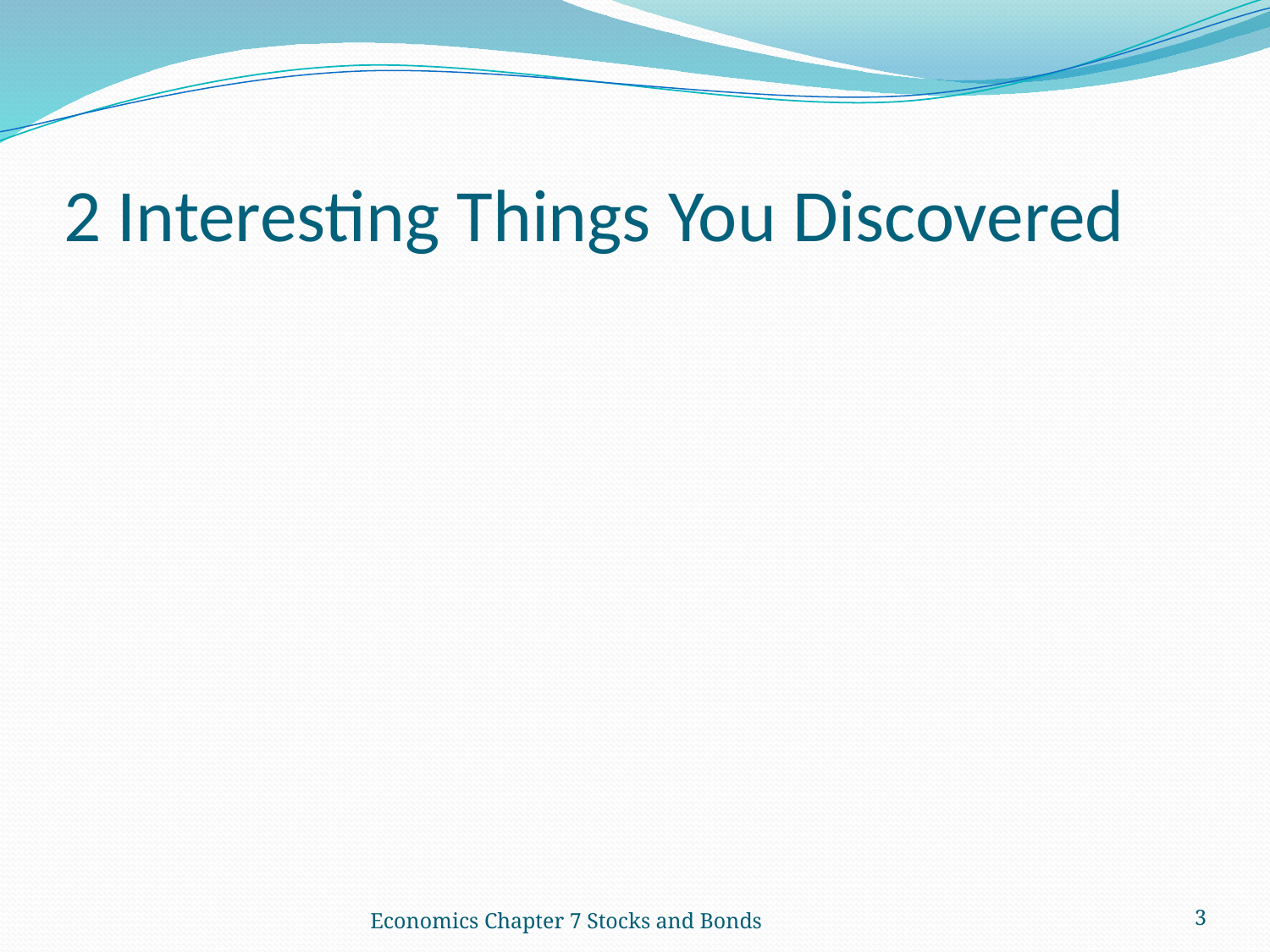

# 2 Interesting Things You Discovered

Economics Chapter 7 Stocks and Bonds
3